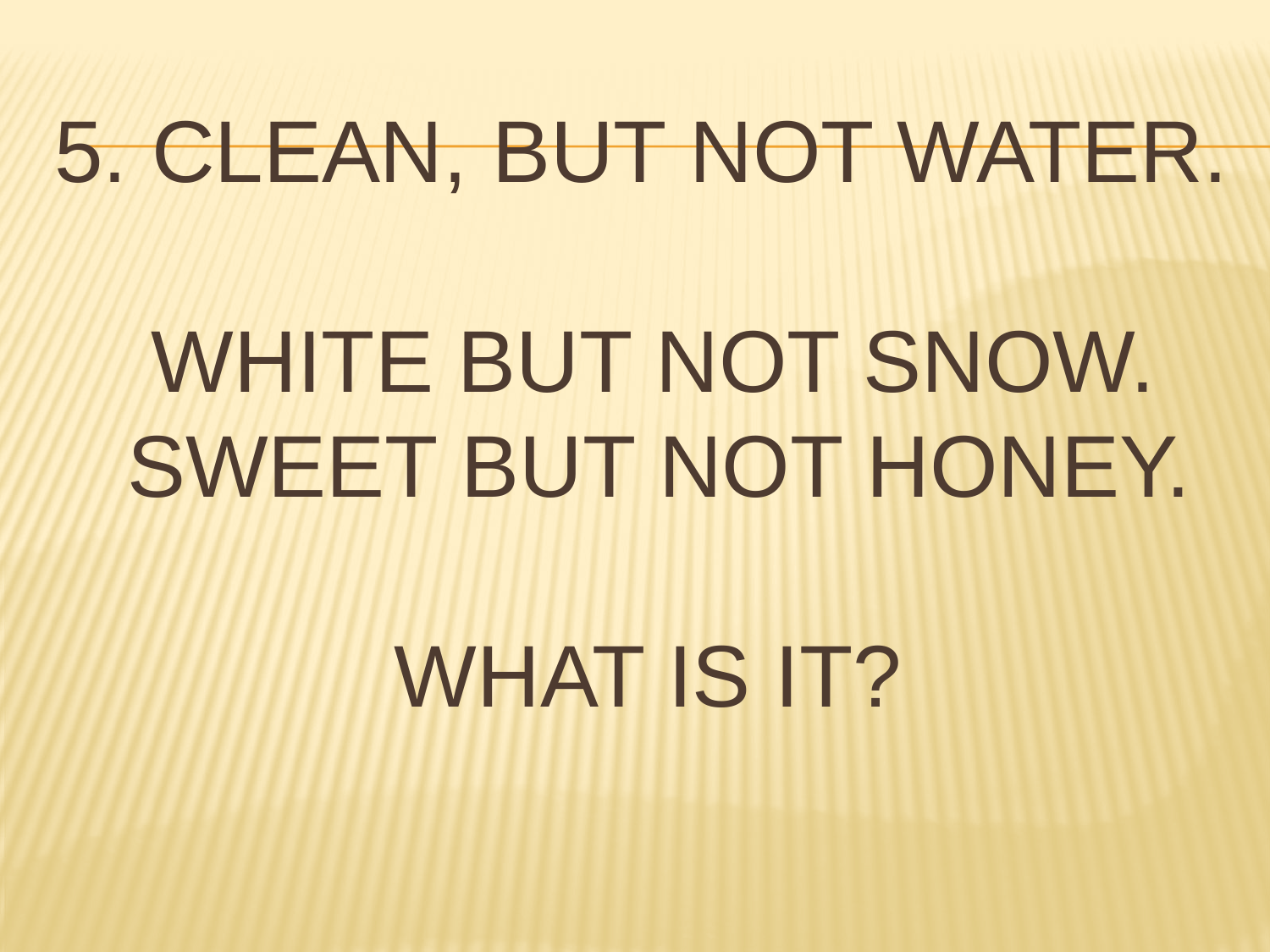

# 5. Clean, but not water. White but not snow. Sweet but not honey. What is it?